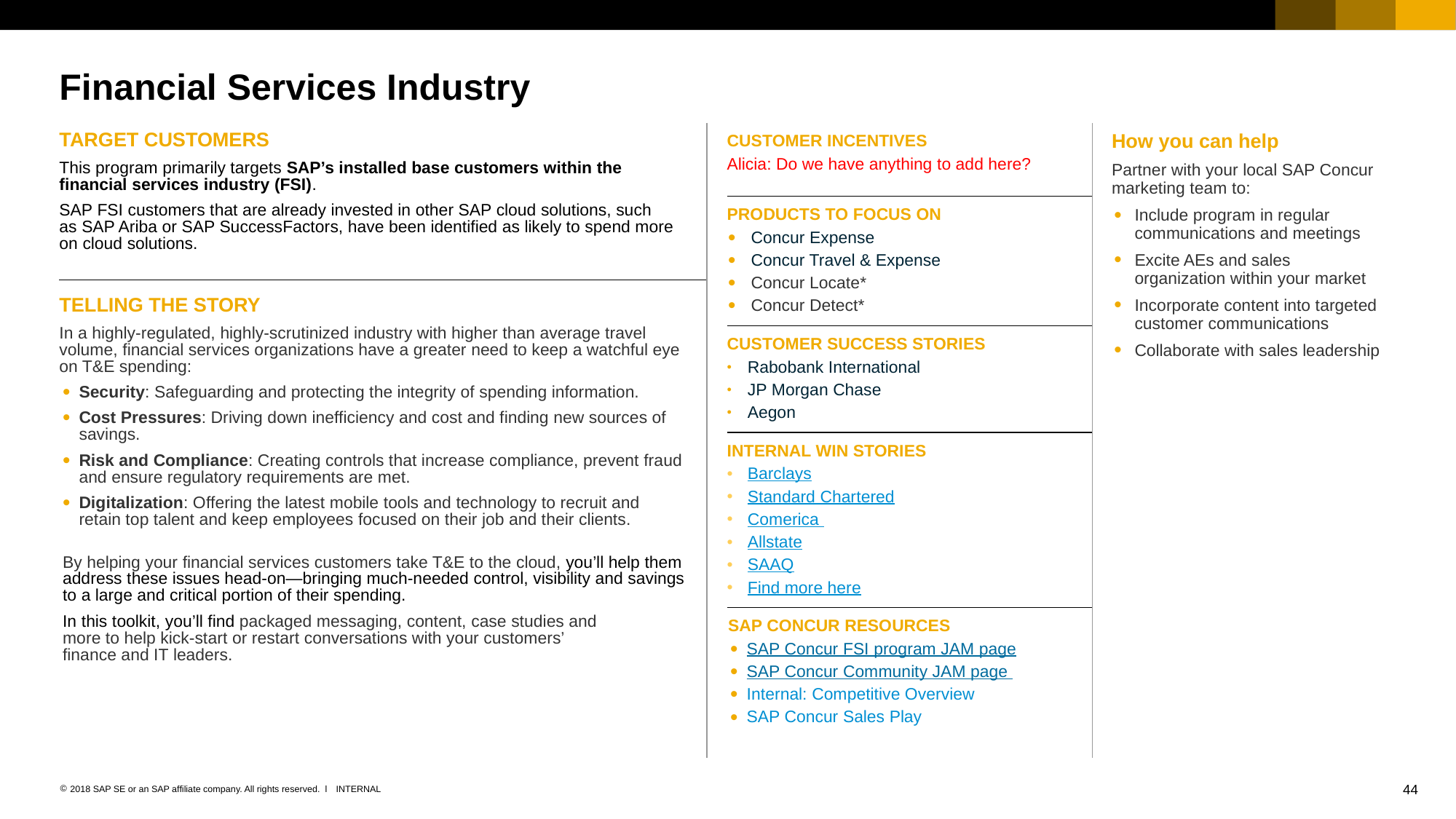

# Financial Services Industry
| CUSTOMER INCENTIVES Alicia: Do we have anything to add here? |
| --- |
| PRODUCTS TO FOCUS ON Concur Expense Concur Travel & Expense Concur Locate\* Concur Detect\* |
| CUSTOMER SUCCESS STORIES Rabobank International JP Morgan Chase Aegon |
| INTERNAL WIN STORIES Barclays Standard Chartered Comerica Allstate SAAQ Find more here |
| SAP CONCUR RESOURCES SAP Concur FSI program JAM page SAP Concur Community JAM page Internal: Competitive Overview SAP Concur Sales Play |
| TARGET CUSTOMERS This program primarily targets SAP’s installed base customers within the financial services industry (FSI). SAP FSI customers that are already invested in other SAP cloud solutions, such as SAP Ariba or SAP SuccessFactors, have been identified as likely to spend more on cloud solutions. |
| --- |
| TELLING THE STORY In a highly-regulated, highly-scrutinized industry with higher than average travel volume, financial services organizations have a greater need to keep a watchful eye on T&E spending: Security: Safeguarding and protecting the integrity of spending information. Cost Pressures: Driving down inefficiency and cost and finding new sources of savings. Risk and Compliance: Creating controls that increase compliance, prevent fraud and ensure regulatory requirements are met. Digitalization: Offering the latest mobile tools and technology to recruit and retain top talent and keep employees focused on their job and their clients. By helping your financial services customers take T&E to the cloud, you’ll help them address these issues head-on—bringing much-needed control, visibility and savings to a large and critical portion of their spending. In this toolkit, you’ll find packaged messaging, content, case studies and more to help kick-start or restart conversations with your customers’ finance and IT leaders. |
How you can help
Partner with your local SAP Concur marketing team to:
Include program in regular communications and meetings
Excite AEs and sales organization within your market
Incorporate content into targeted customer communications
Collaborate with sales leadership